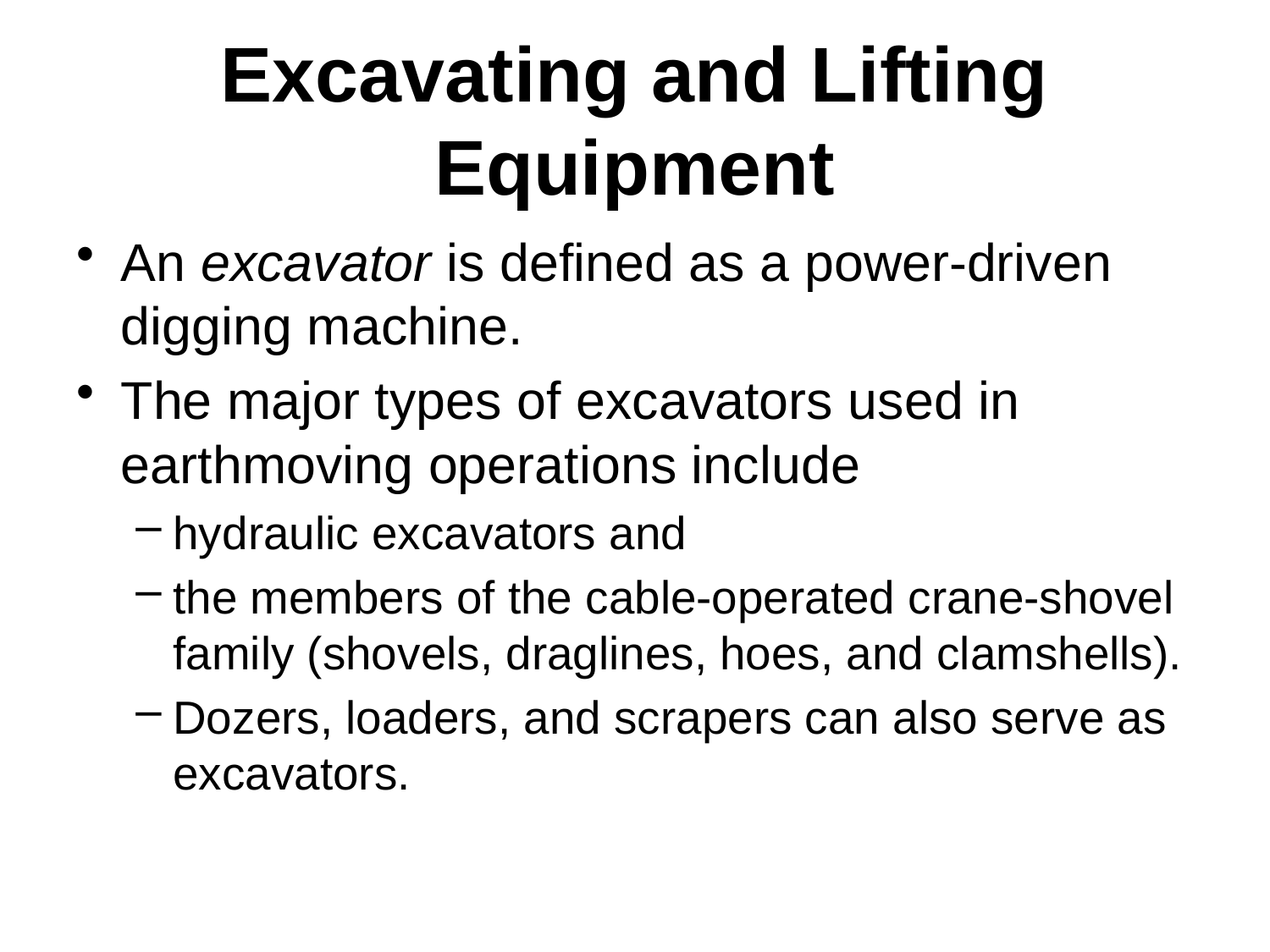

# Excavating and Lifting Equipment
An excavator is defined as a power-driven digging machine.
The major types of excavators used in earthmoving operations include
hydraulic excavators and
the members of the cable-operated crane-shovel family (shovels, draglines, hoes, and clamshells).
Dozers, loaders, and scrapers can also serve as excavators.